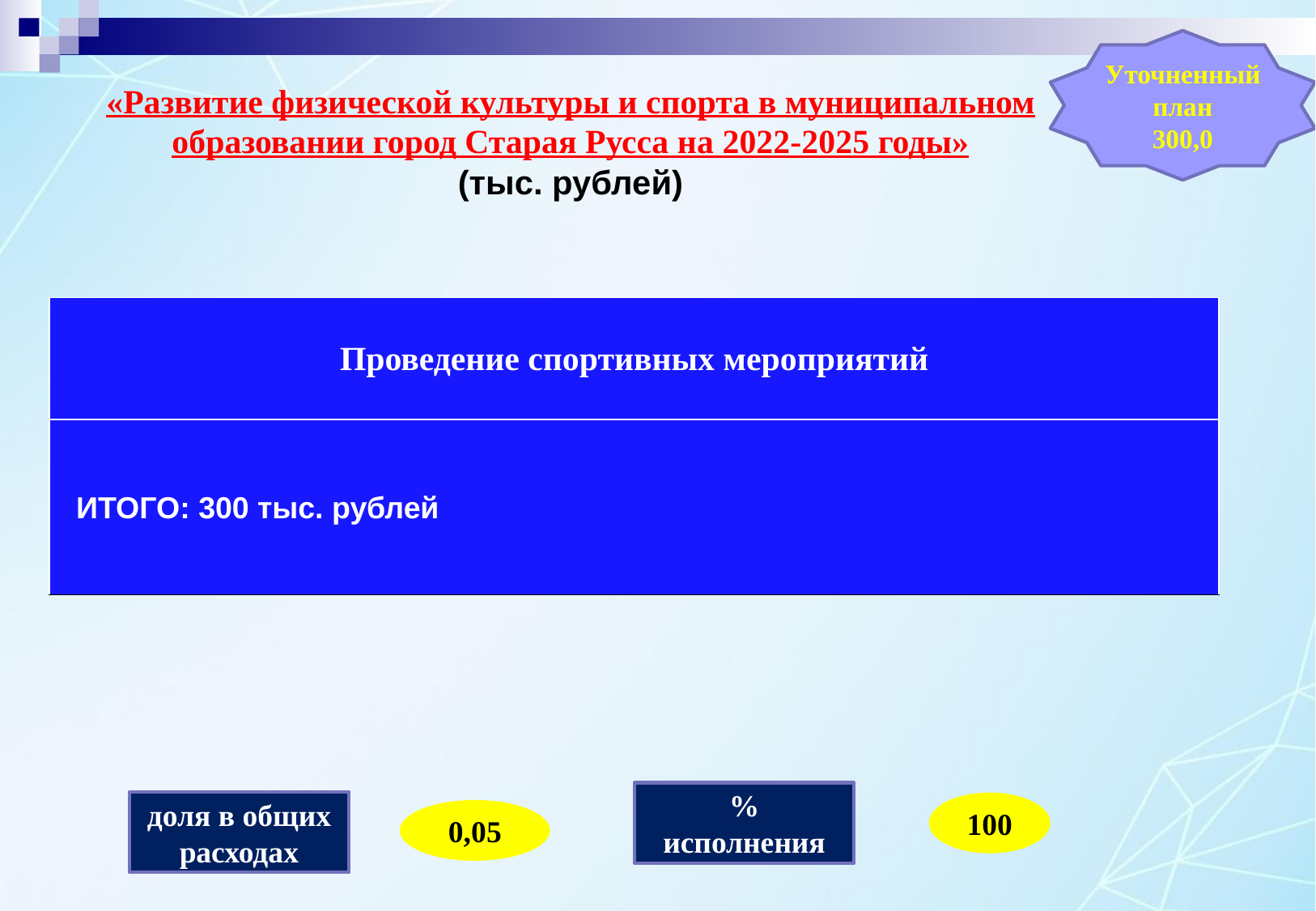

# «Развитие физической культуры и спорта в муниципальном образовании город Старая Русса на 2022-2025 годы» (тыс. рублей)
Уточненный план
300,0
| Проведение спортивных мероприятий |
| --- |
| ИТОГО: 300 тыс. рублей |
% исполнения
доля в общих расходах
100
0,05